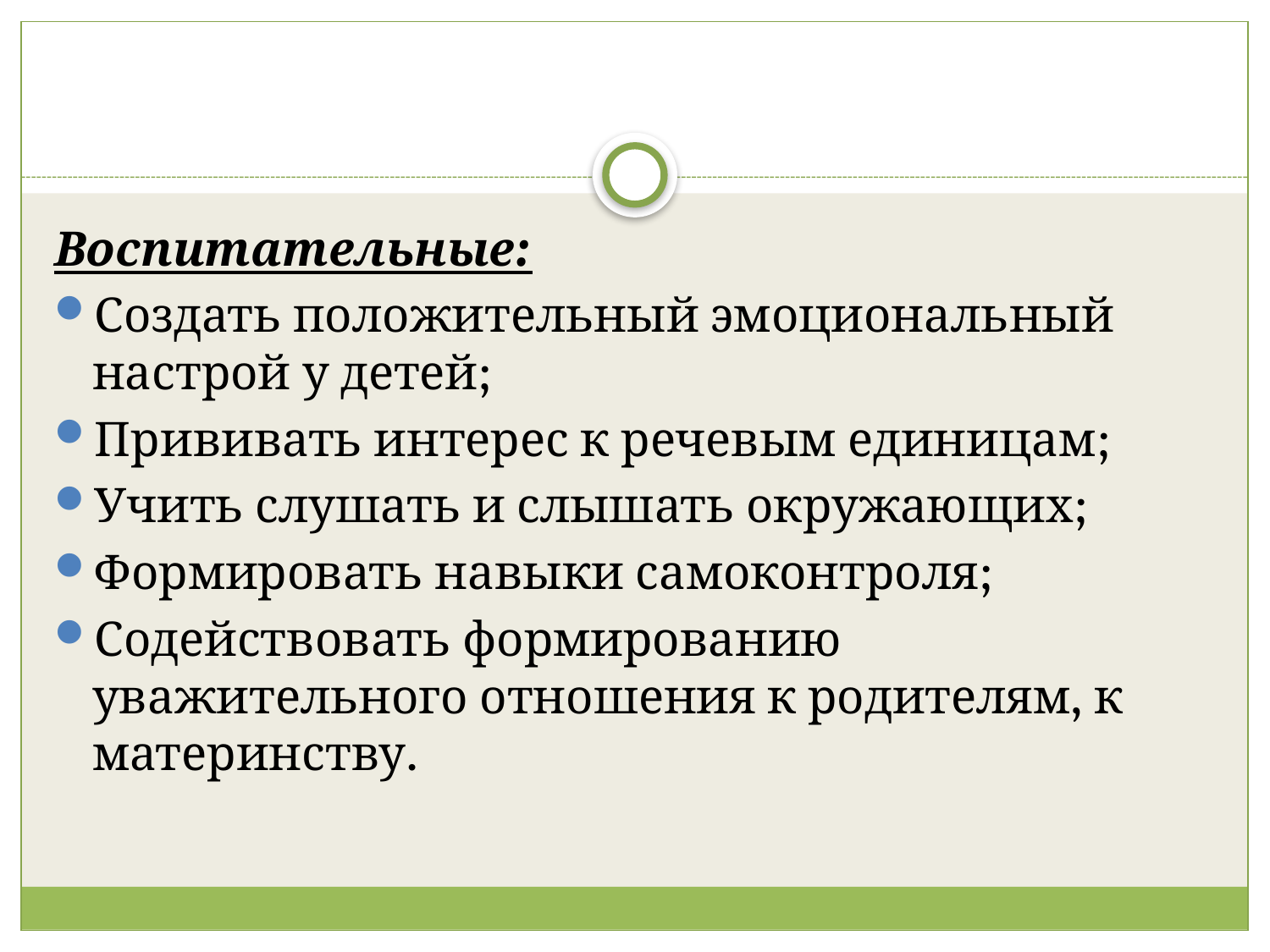

#
Воспитательные:
Создать положительный эмоциональный настрой у детей;
Прививать интерес к речевым единицам;
Учить слушать и слышать окружающих;
Формировать навыки самоконтроля;
Содействовать формированию уважительного отношения к родителям, к материнству.